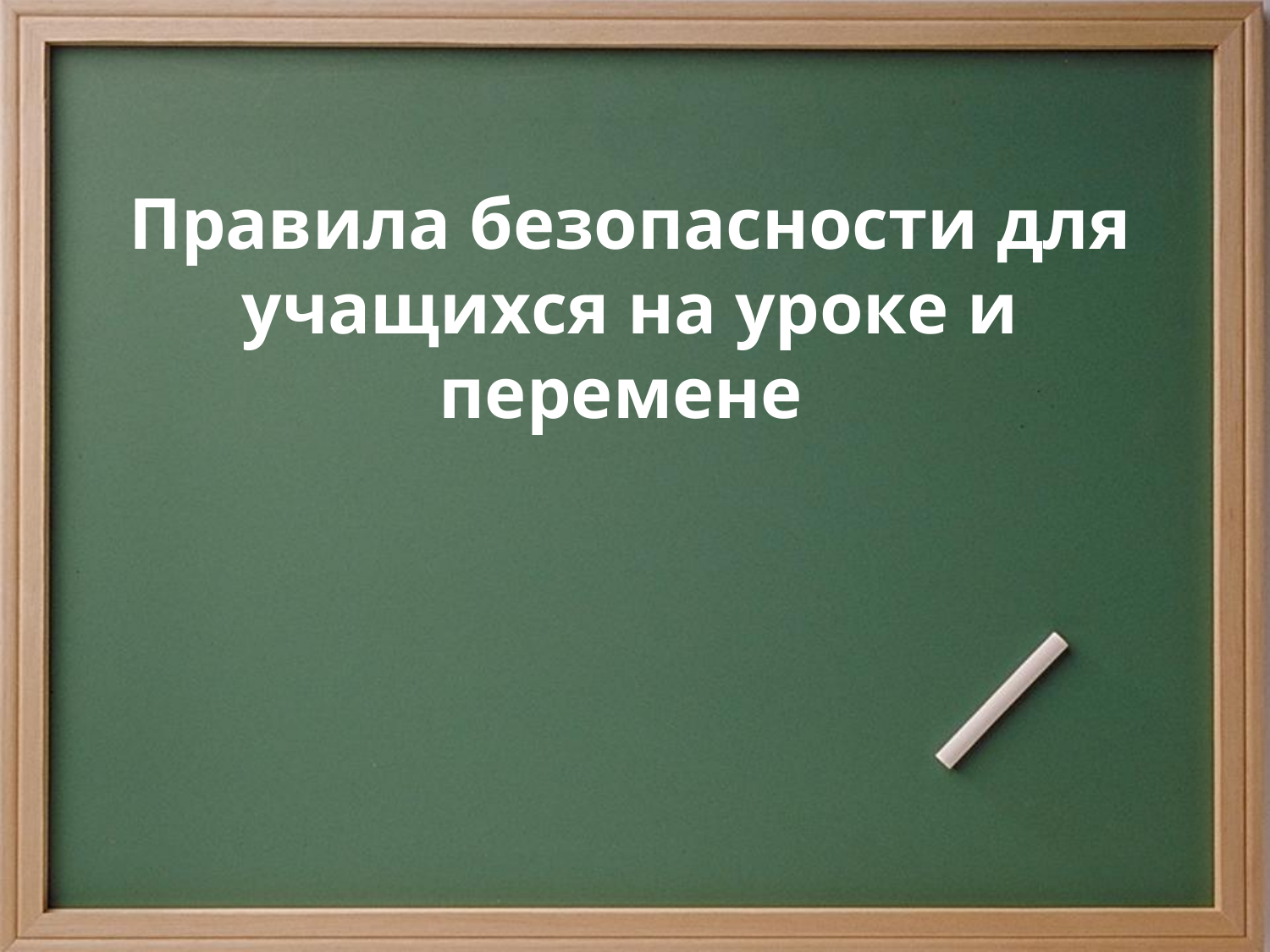

# Правила безопасности для учащихся на уроке и перемене